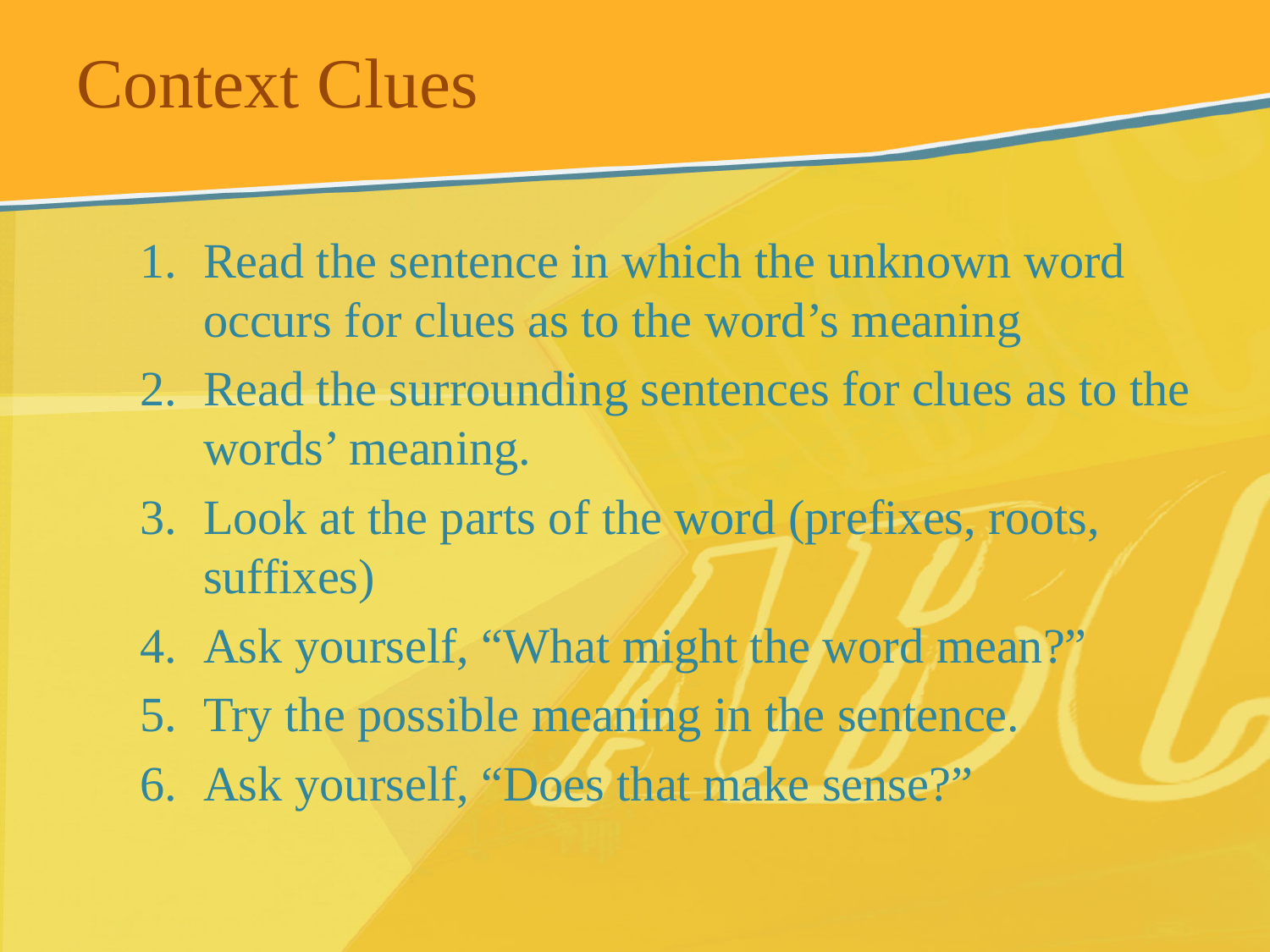

# Context Clues
Read the sentence in which the unknown word occurs for clues as to the word’s meaning
Read the surrounding sentences for clues as to the words’ meaning.
Look at the parts of the word (prefixes, roots, suffixes)
Ask yourself, “What might the word mean?”
Try the possible meaning in the sentence.
Ask yourself, “Does that make sense?”